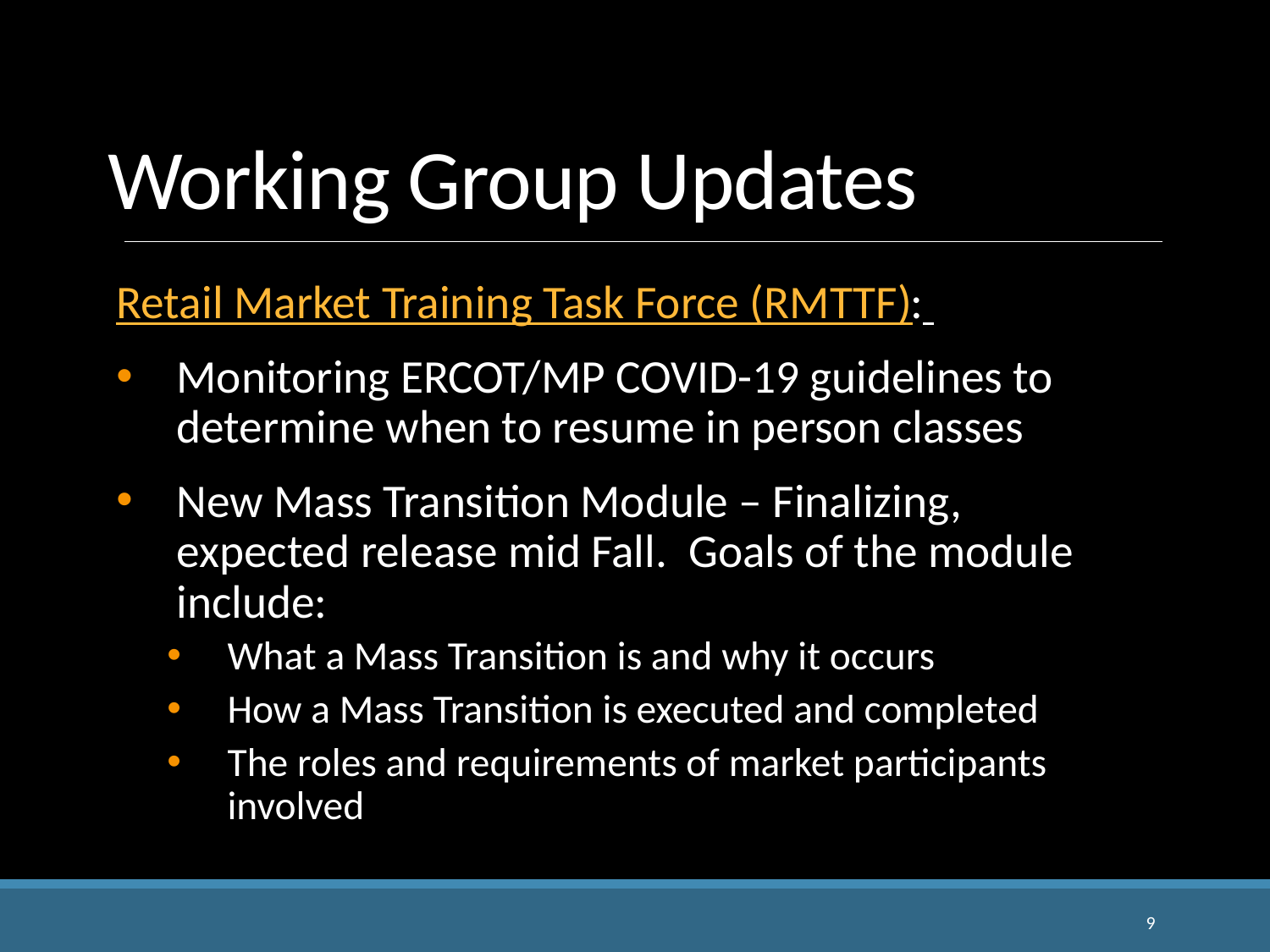

# Working Group Updates
Retail Market Training Task Force (RMTTF):
Monitoring ERCOT/MP COVID-19 guidelines to determine when to resume in person classes
New Mass Transition Module – Finalizing, expected release mid Fall.  Goals of the module include:
What a Mass Transition is and why it occurs
How a Mass Transition is executed and completed
The roles and requirements of market participants involved
9